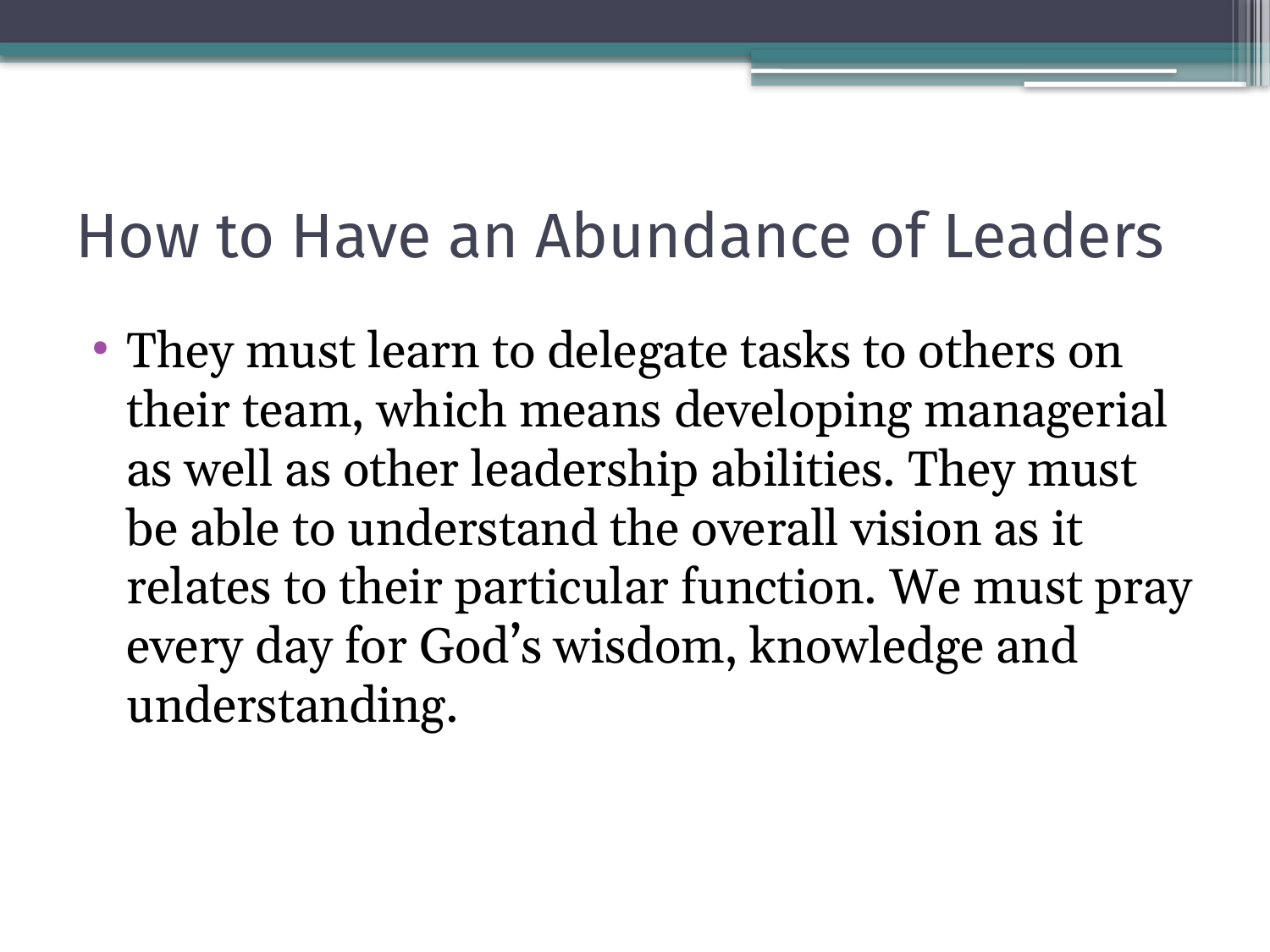

# How to Have an Abundance of Leaders
They must learn to delegate tasks to others on their team, which means developing managerial as well as other leadership abilities. They must be able to understand the overall vision as it relates to their particular function. We must pray every day for God’s wisdom, knowledge and understanding.